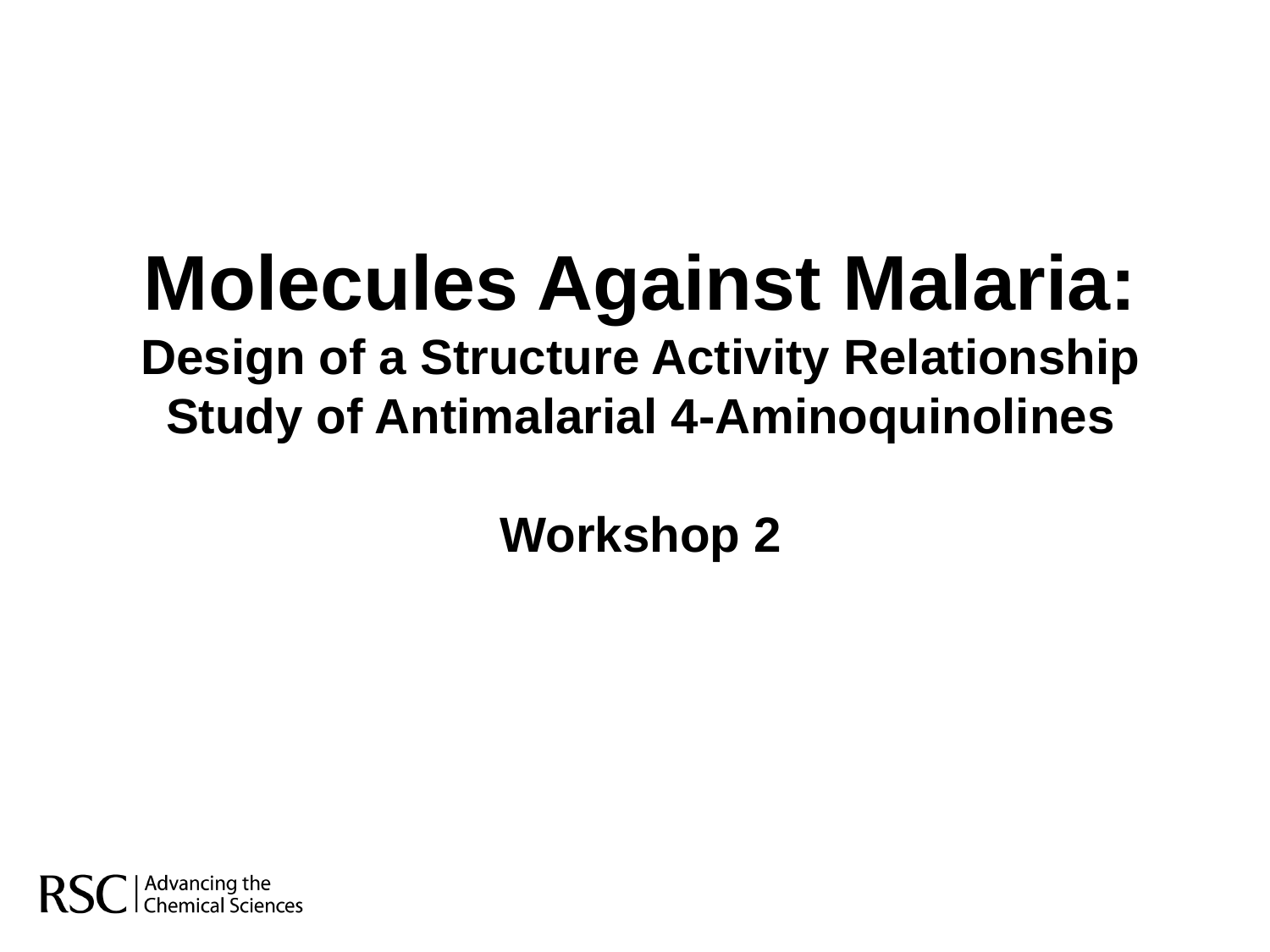

Molecules Against Malaria:
Design of a Structure Activity Relationship Study of Antimalarial 4-Aminoquinolines

Workshop 2